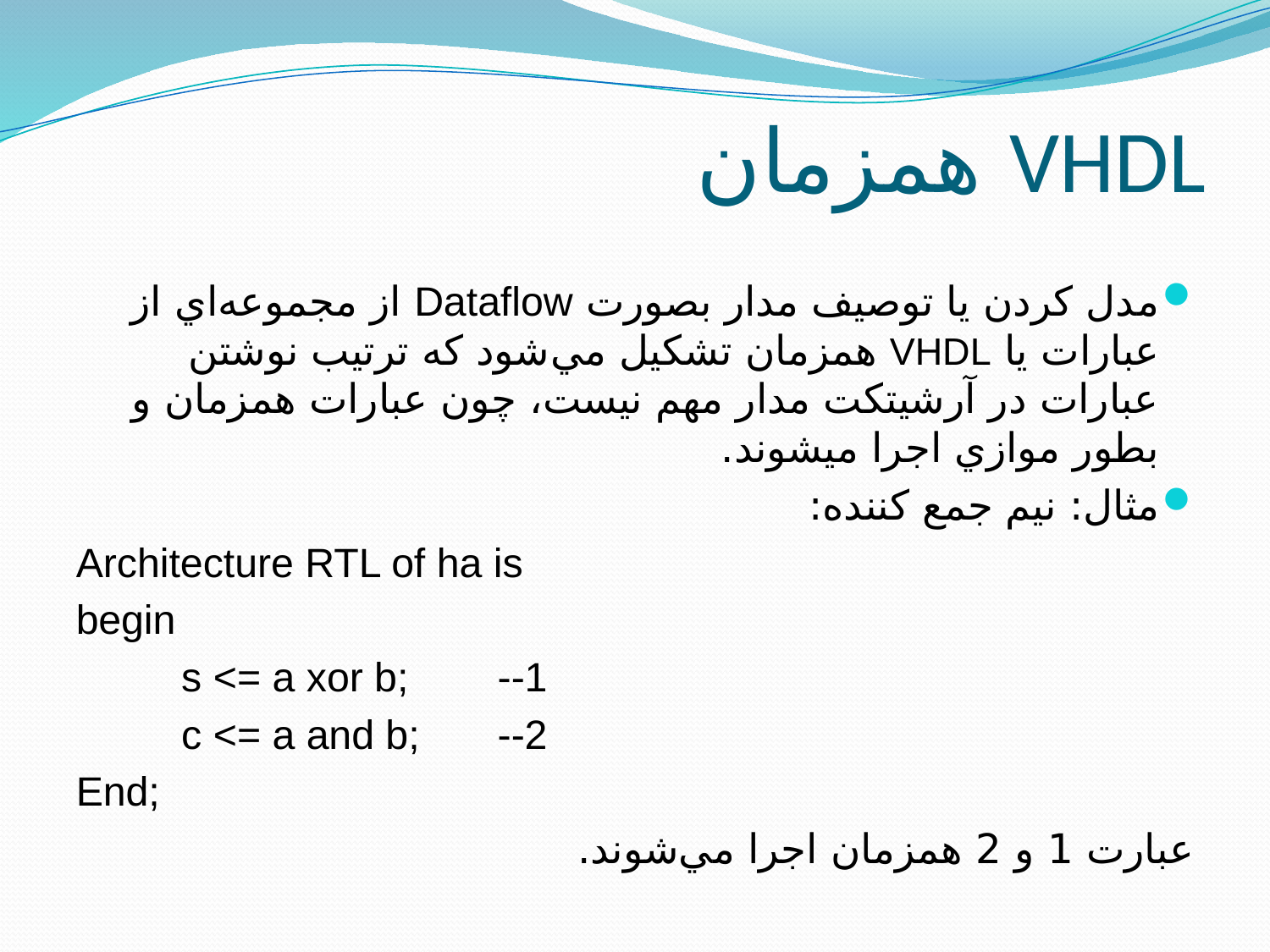

# VHDL همزمان
مدل کردن يا توصيف مدار بصورت Dataflow از مجموعه‌اي از عبارات يا VHDL همزمان تشکيل مي‌شود که ترتيب نوشتن عبارات در آرشيتکت مدار مهم نيست، چون عبارات همزمان و بطور موازي اجرا مي‏شوند.
مثال: نيم جمع کننده:
Architecture RTL of ha is
begin
	s <= a xor b;	--1
	c <= a and b;	--2
End;
عبارت 1 و 2 همزمان اجرا مي‌شوند.